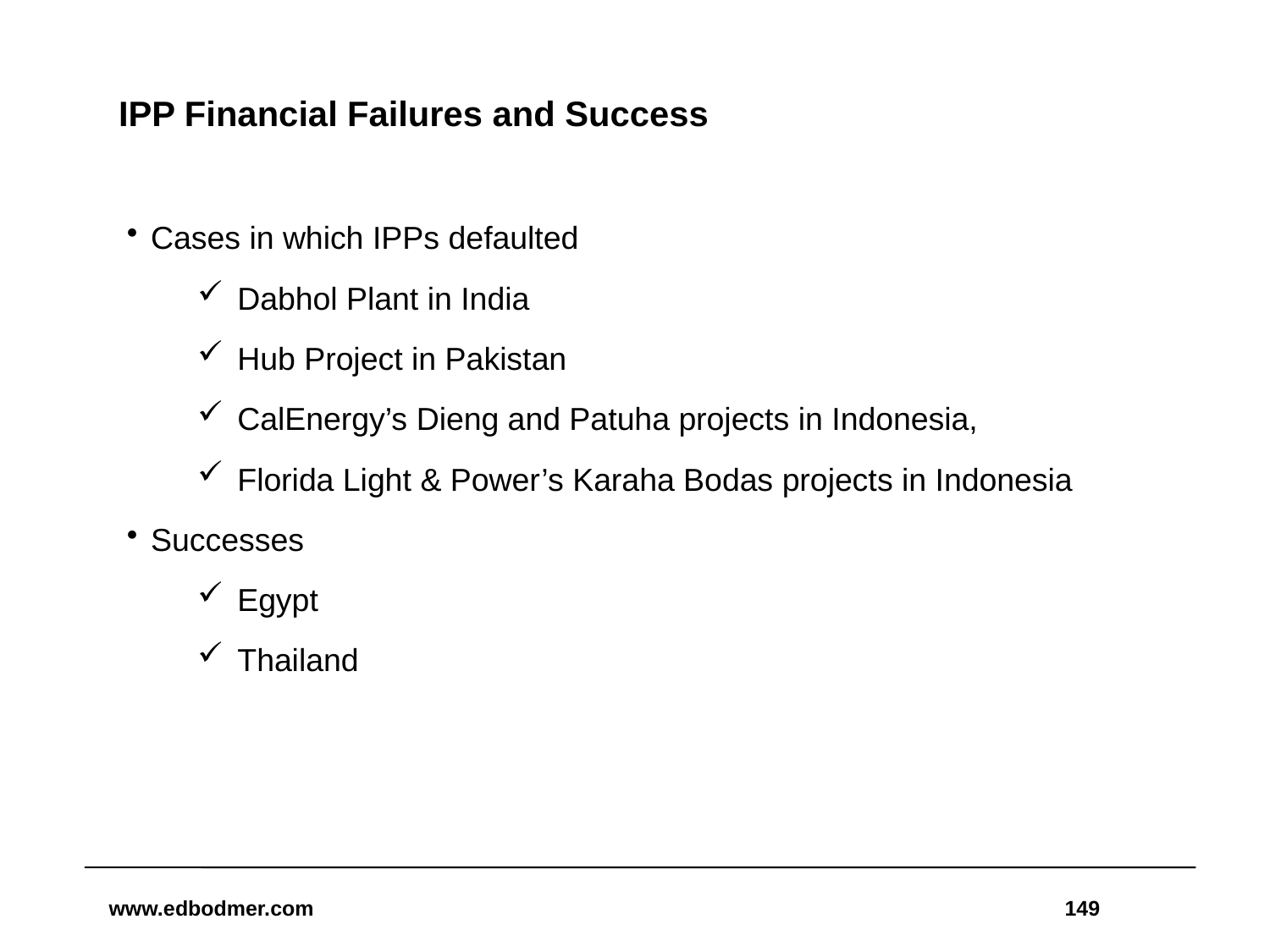

# IPP Financial Failures and Success
Cases in which IPPs defaulted
Dabhol Plant in India
Hub Project in Pakistan
CalEnergy’s Dieng and Patuha projects in Indonesia,
Florida Light & Power’s Karaha Bodas projects in Indonesia
Successes
Egypt
Thailand